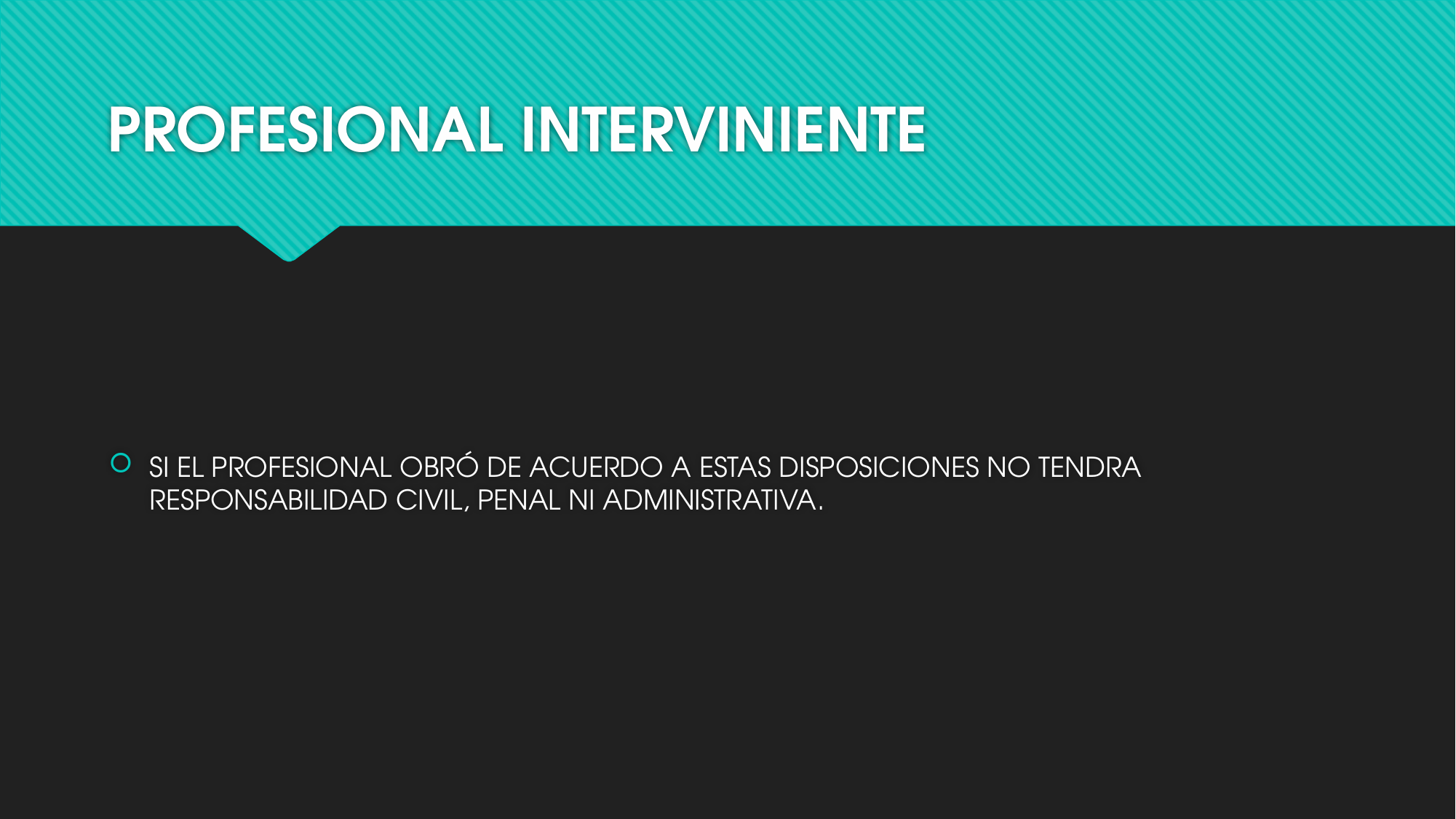

# PROFESIONAL INTERVINIENTE
SI EL PROFESIONAL OBRÓ DE ACUERDO A ESTAS DISPOSICIONES NO TENDRA RESPONSABILIDAD CIVIL, PENAL NI ADMINISTRATIVA.